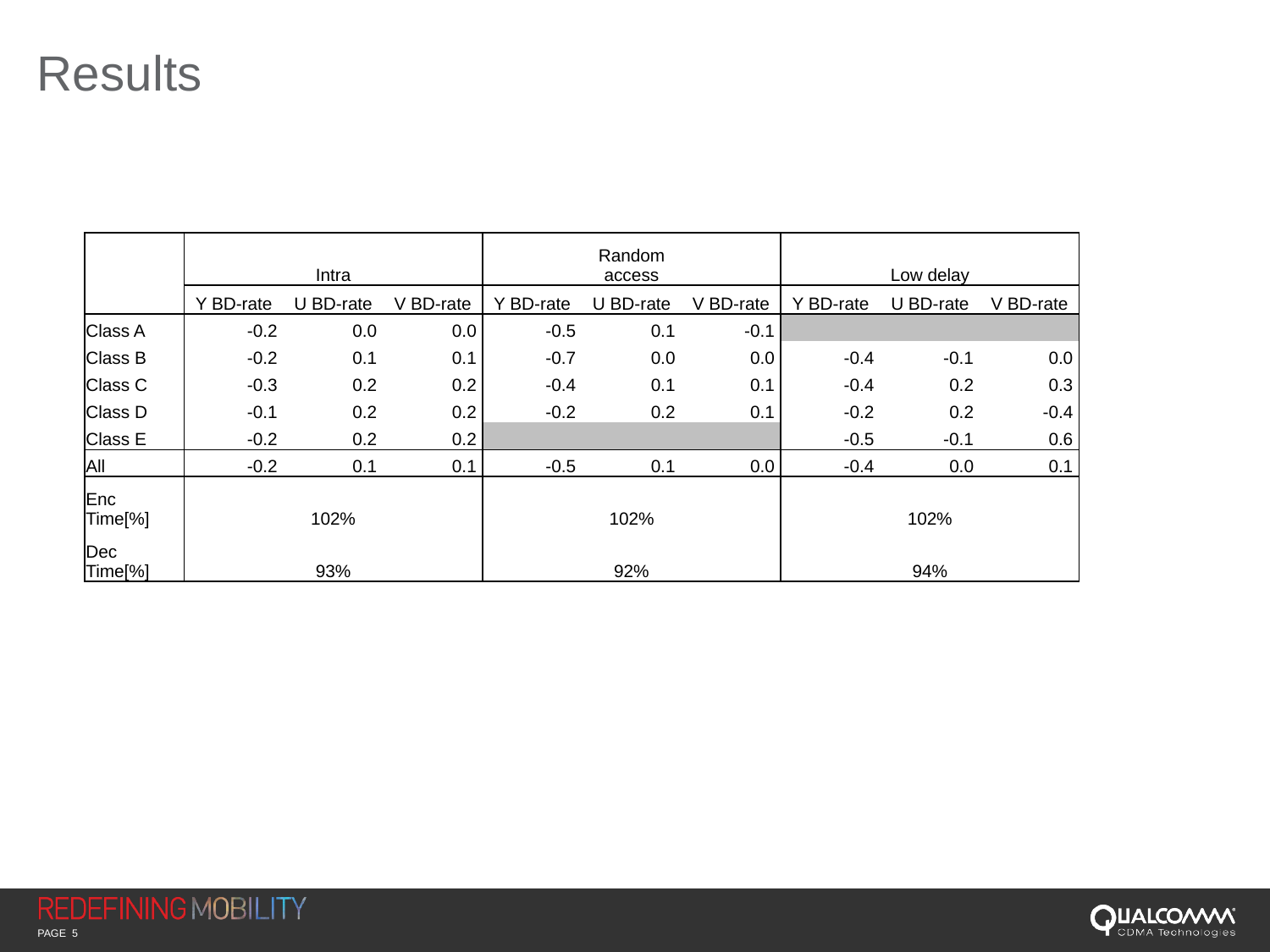

# Results
|  | Intra |  |  |  | Random access |  | Low delay |  |  |
| --- | --- | --- | --- | --- | --- | --- | --- | --- | --- |
|  | Y BD-rate | U BD-rate | V BD-rate | Y BD-rate | U BD-rate | V BD-rate | Y BD-rate | U BD-rate | V BD-rate |
| Class A | -0.2 | 0.0 | 0.0 | -0.5 | 0.1 | -0.1 |  |  |  |
| Class B | -0.2 | 0.1 | 0.1 | -0.7 | 0.0 | 0.0 | -0.4 | -0.1 | 0.0 |
| Class C | -0.3 | 0.2 | 0.2 | -0.4 | 0.1 | 0.1 | -0.4 | 0.2 | 0.3 |
| Class D | -0.1 | 0.2 | 0.2 | -0.2 | 0.2 | 0.1 | -0.2 | 0.2 | -0.4 |
| Class E | -0.2 | 0.2 | 0.2 |  |  |  | -0.5 | -0.1 | 0.6 |
| All | -0.2 | 0.1 | 0.1 | -0.5 | 0.1 | 0.0 | -0.4 | 0.0 | 0.1 |
| Enc Time[%] | 102% |  |  | 102% |  |  | 102% |  |  |
| Dec Time[%] | 93% |  |  | 92% |  |  | 94% |  |  |